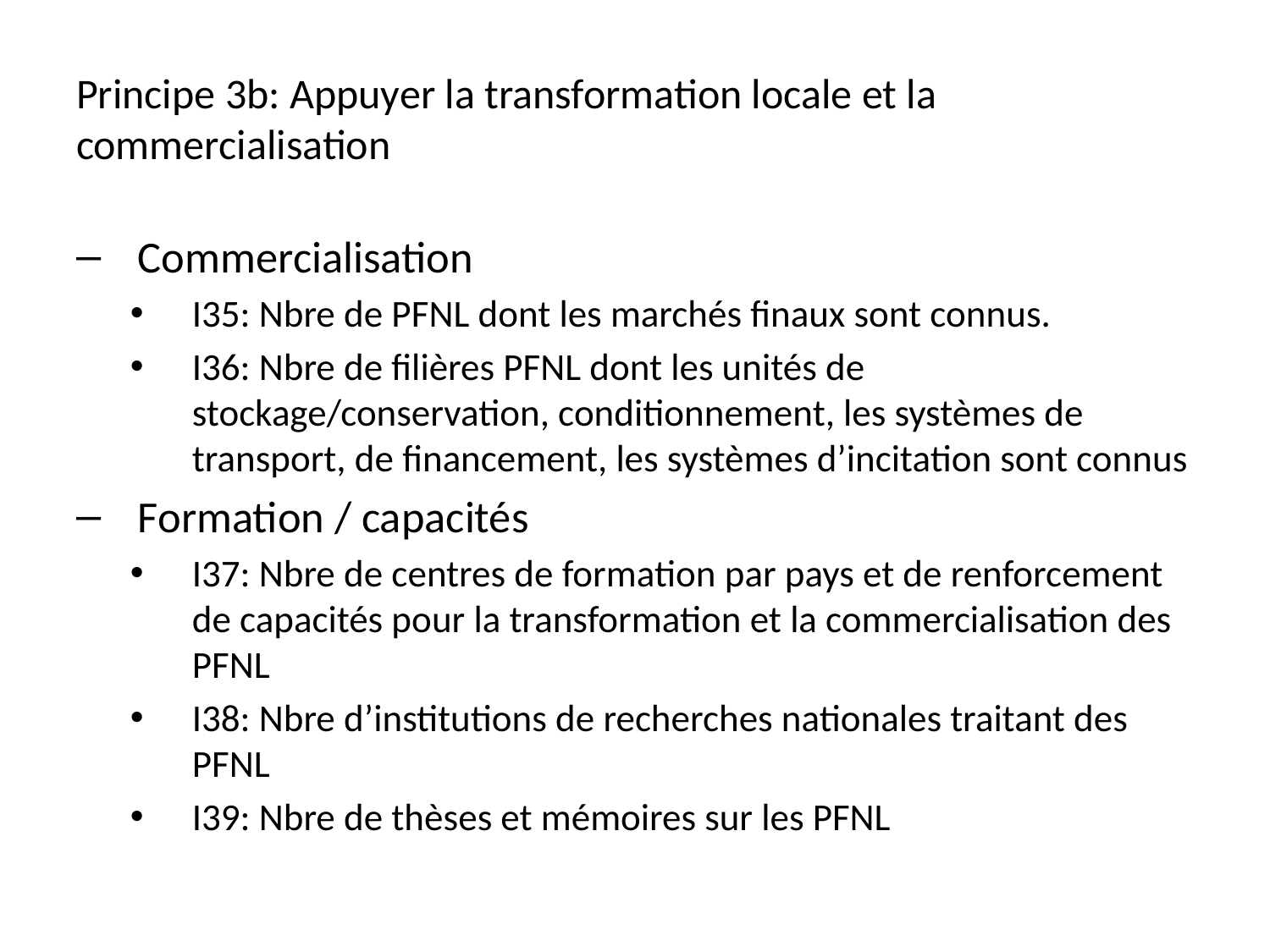

# Principe 3b: Appuyer la transformation locale et la commercialisation
Commercialisation
I35: Nbre de PFNL dont les marchés finaux sont connus.
I36: Nbre de filières PFNL dont les unités de stockage/conservation, conditionnement, les systèmes de transport, de financement, les systèmes d’incitation sont connus
Formation / capacités
I37: Nbre de centres de formation par pays et de renforcement de capacités pour la transformation et la commercialisation des PFNL
I38: Nbre d’institutions de recherches nationales traitant des PFNL
I39: Nbre de thèses et mémoires sur les PFNL